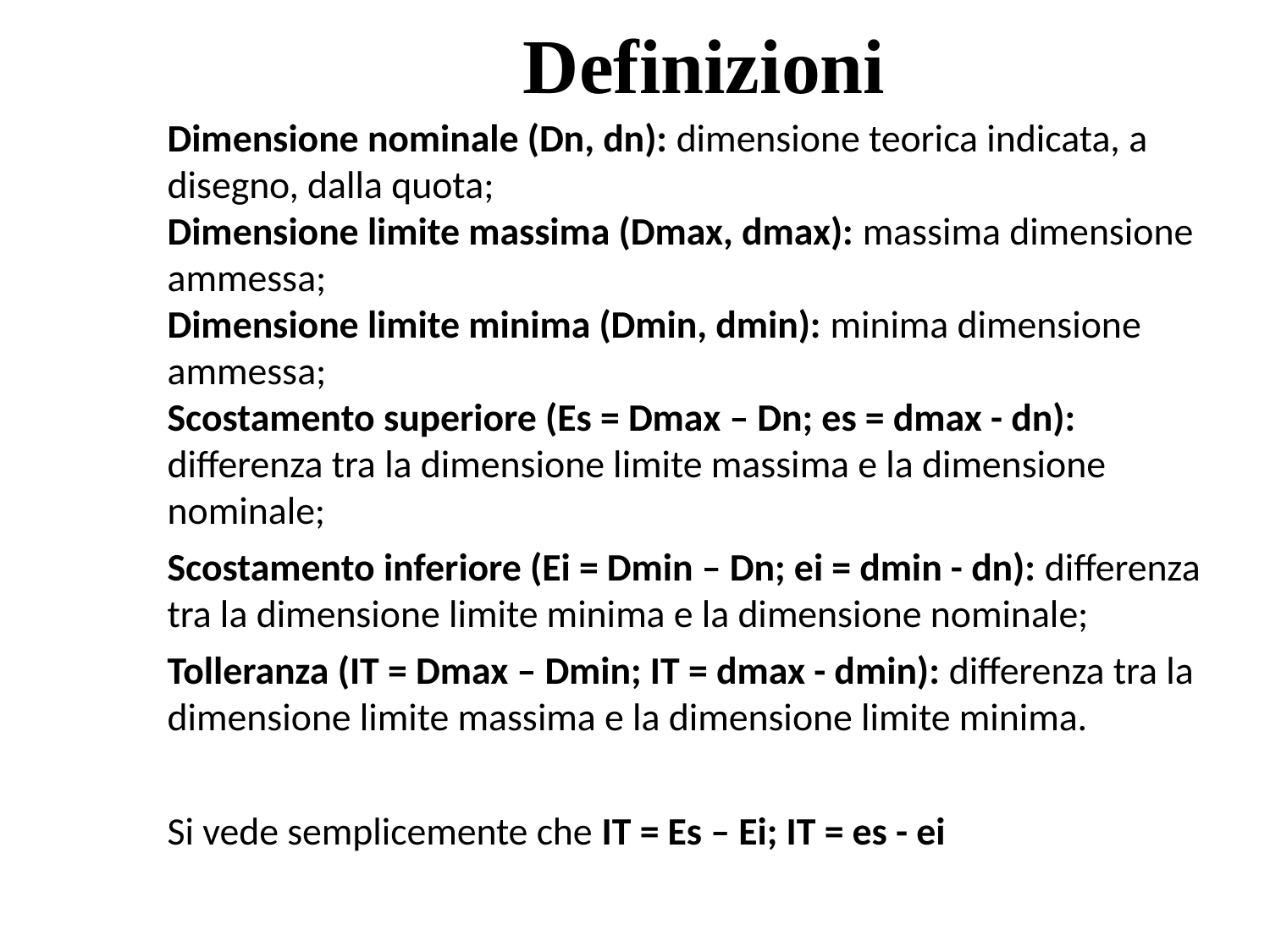

Definizioni
Dimensione nominale (Dn, dn): dimensione teorica indicata, a disegno, dalla quota;
Dimensione limite massima (Dmax, dmax): massima dimensione ammessa;
Dimensione limite minima (Dmin, dmin): minima dimensione ammessa;
Scostamento superiore (Es = Dmax – Dn; es = dmax - dn): differenza tra la dimensione limite massima e la dimensione nominale;
Scostamento inferiore (Ei = Dmin – Dn; ei = dmin - dn): differenza tra la dimensione limite minima e la dimensione nominale;
Tolleranza (IT = Dmax – Dmin; IT = dmax - dmin): differenza tra la dimensione limite massima e la dimensione limite minima.

Si vede semplicemente che IT = Es – Ei; IT = es - ei